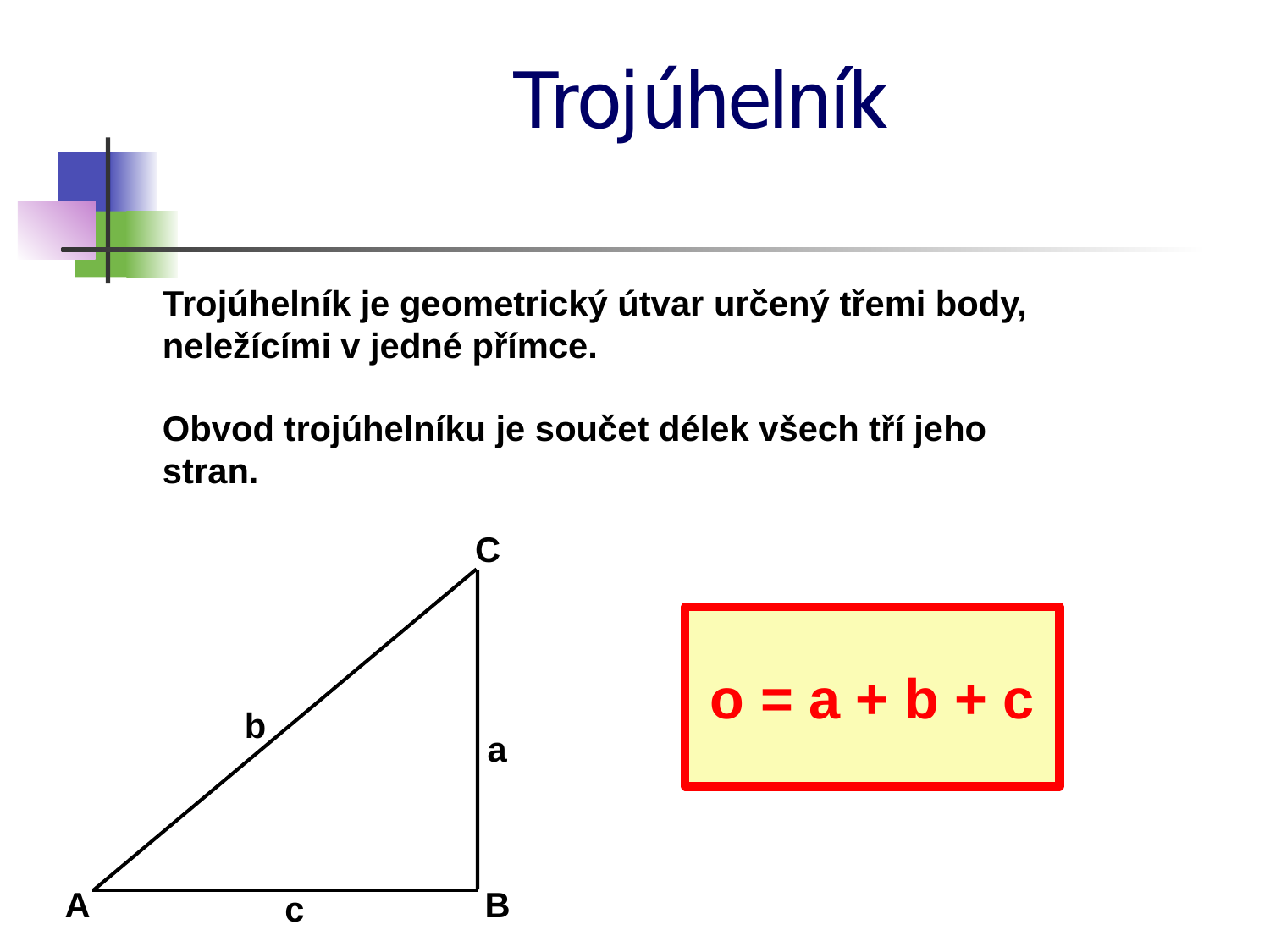

# Trojúhelník
Trojúhelník je geometrický útvar určený třemi body,
neležícími v jedné přímce.
Obvod trojúhelníku je součet délek všech tří jeho stran.
C

o = a + b + c
b
a
A
B
c